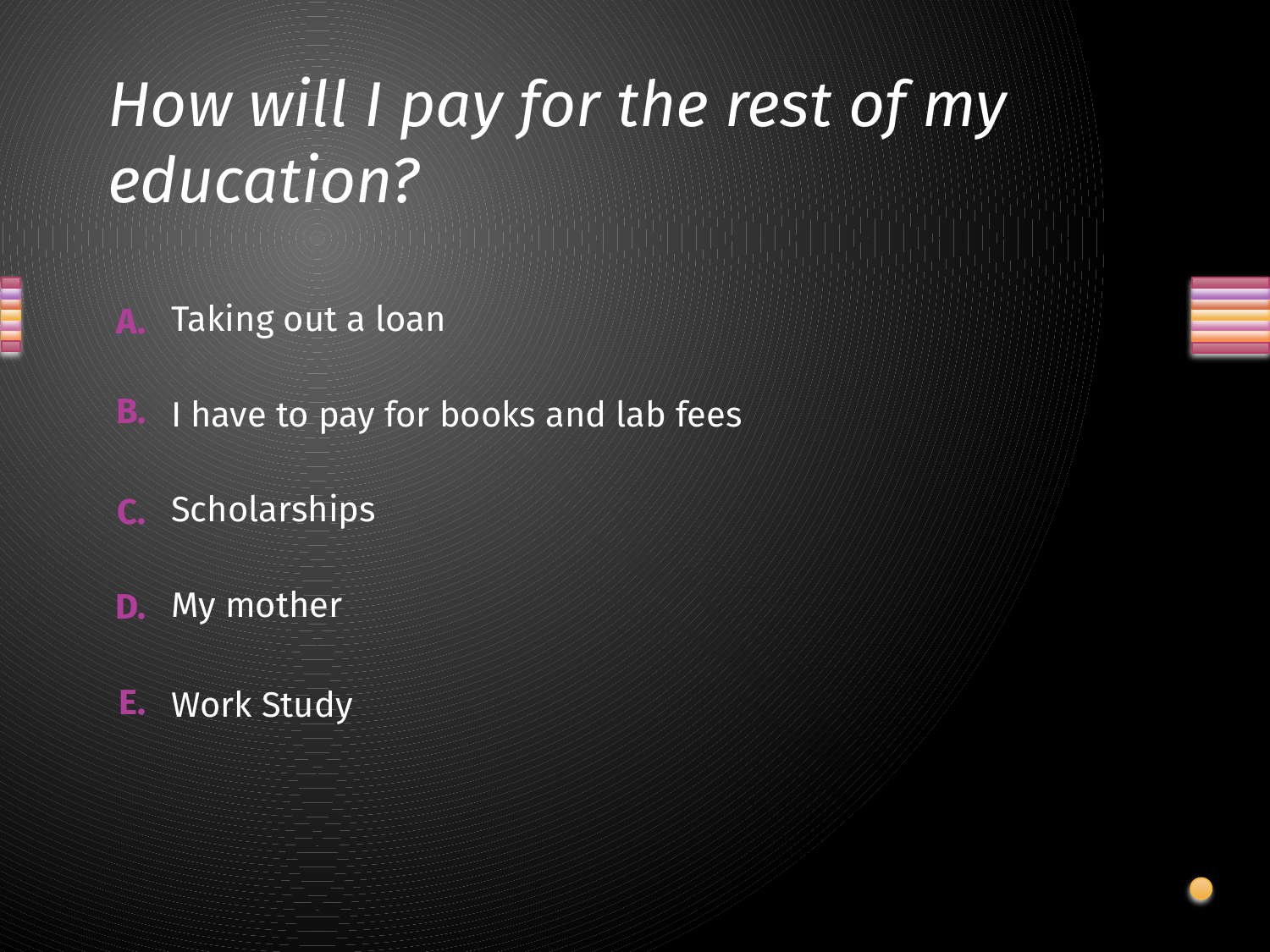

# How will I pay for the rest of my education?
Taking out a loan
I have to pay for books and lab fees
Scholarships
My mother
Work Study